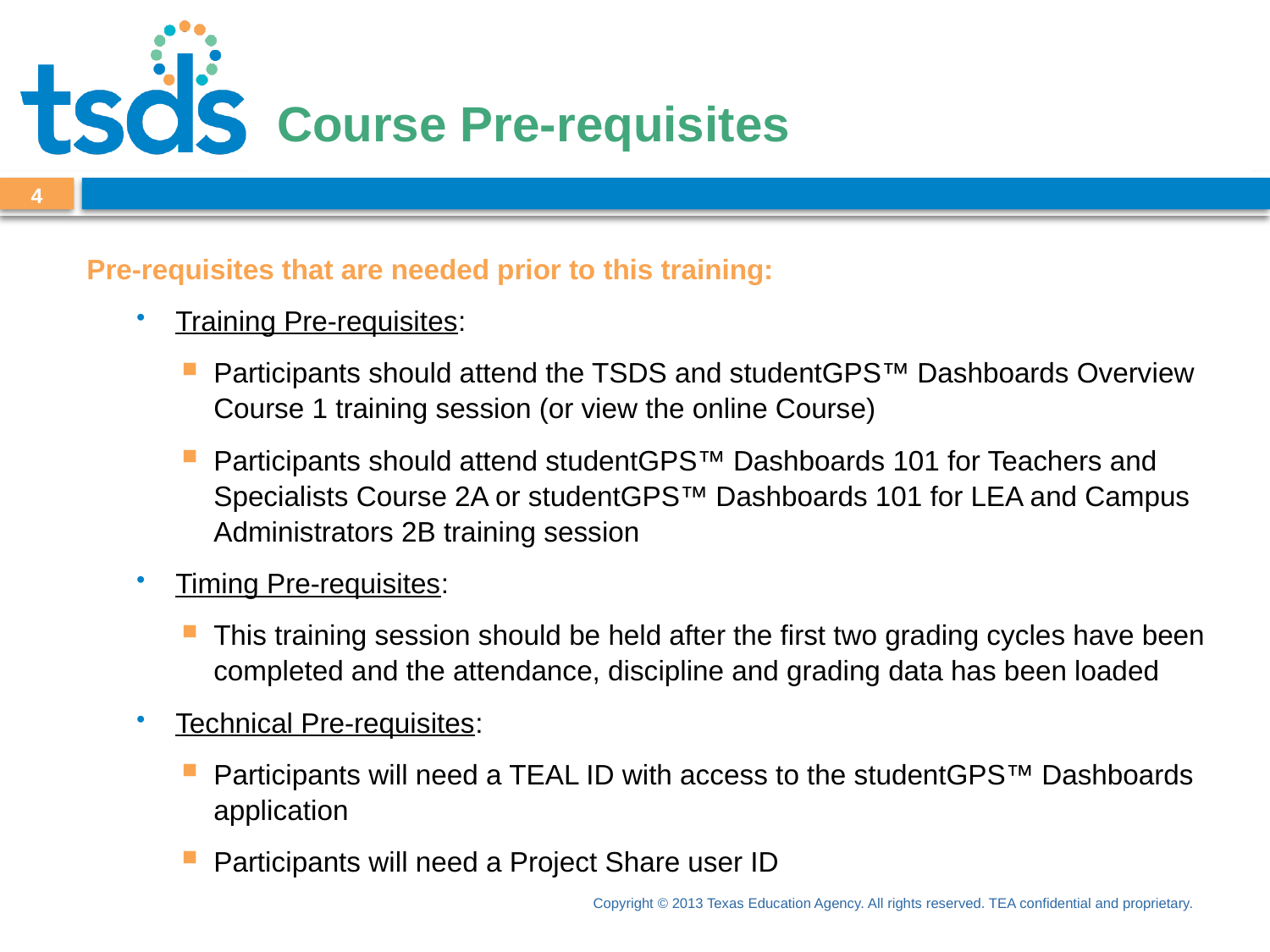

# Course Pre-requisites
4
Pre-requisites that are needed prior to this training:
Training Pre-requisites:
Participants should attend the TSDS and studentGPS™ Dashboards Overview Course 1 training session (or view the online Course)
Participants should attend studentGPS™ Dashboards 101 for Teachers and Specialists Course 2A or studentGPS™ Dashboards 101 for LEA and Campus Administrators 2B training session
Timing Pre-requisites:
This training session should be held after the first two grading cycles have been completed and the attendance, discipline and grading data has been loaded
Technical Pre-requisites:
Participants will need a TEAL ID with access to the studentGPS™ Dashboards application
Participants will need a Project Share user ID